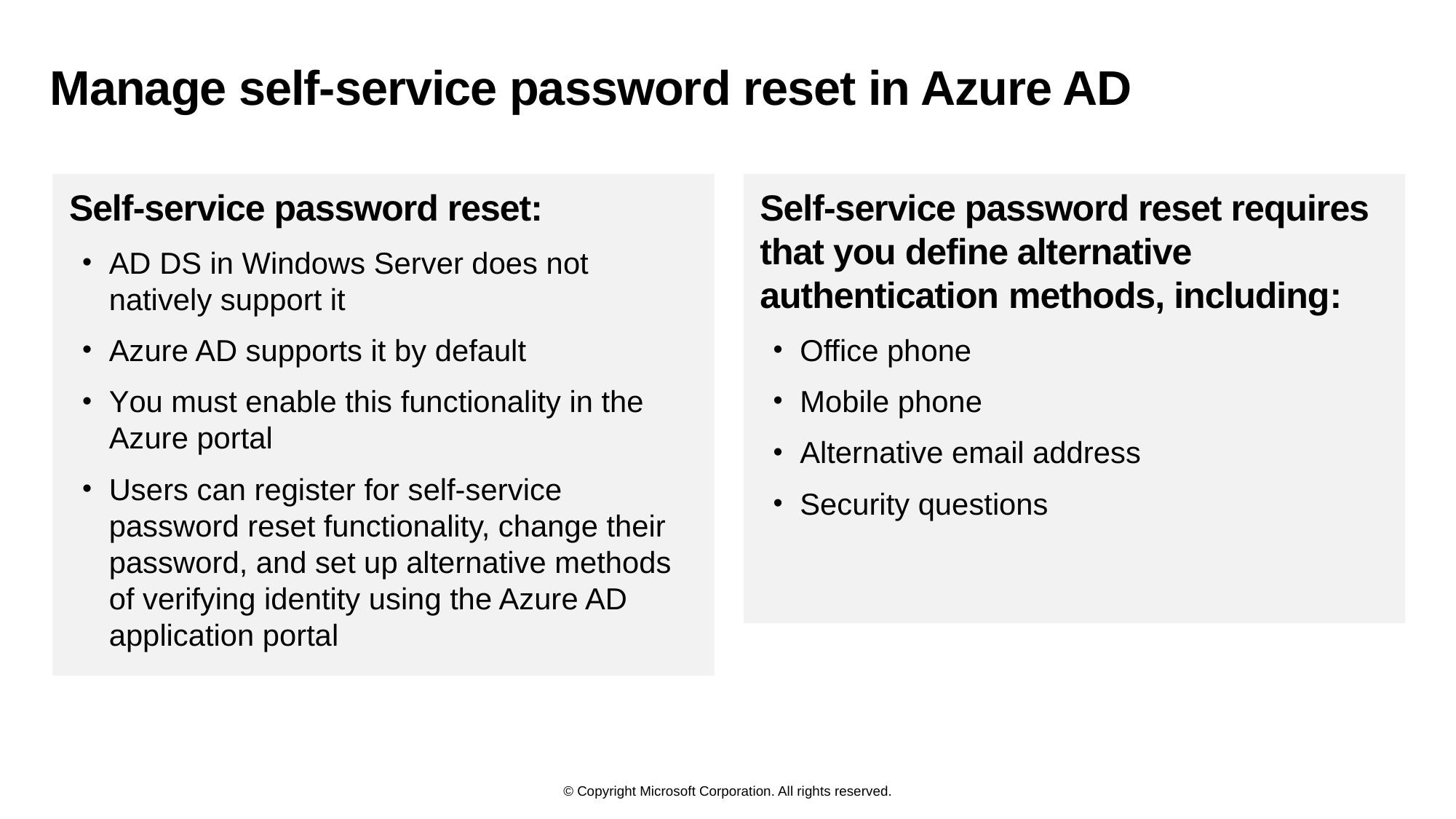

# Manage self-service password reset in Azure AD
Self-service password reset:
AD DS in Windows Server does not natively support it
Azure AD supports it by default
You must enable this functionality in the Azure portal
Users can register for self-service password reset functionality, change their password, and set up alternative methods of verifying identity using the Azure AD application portal
Self-service password reset requires that you define alternative authentication methods, including:
Office phone
Mobile phone
Alternative email address
Security questions